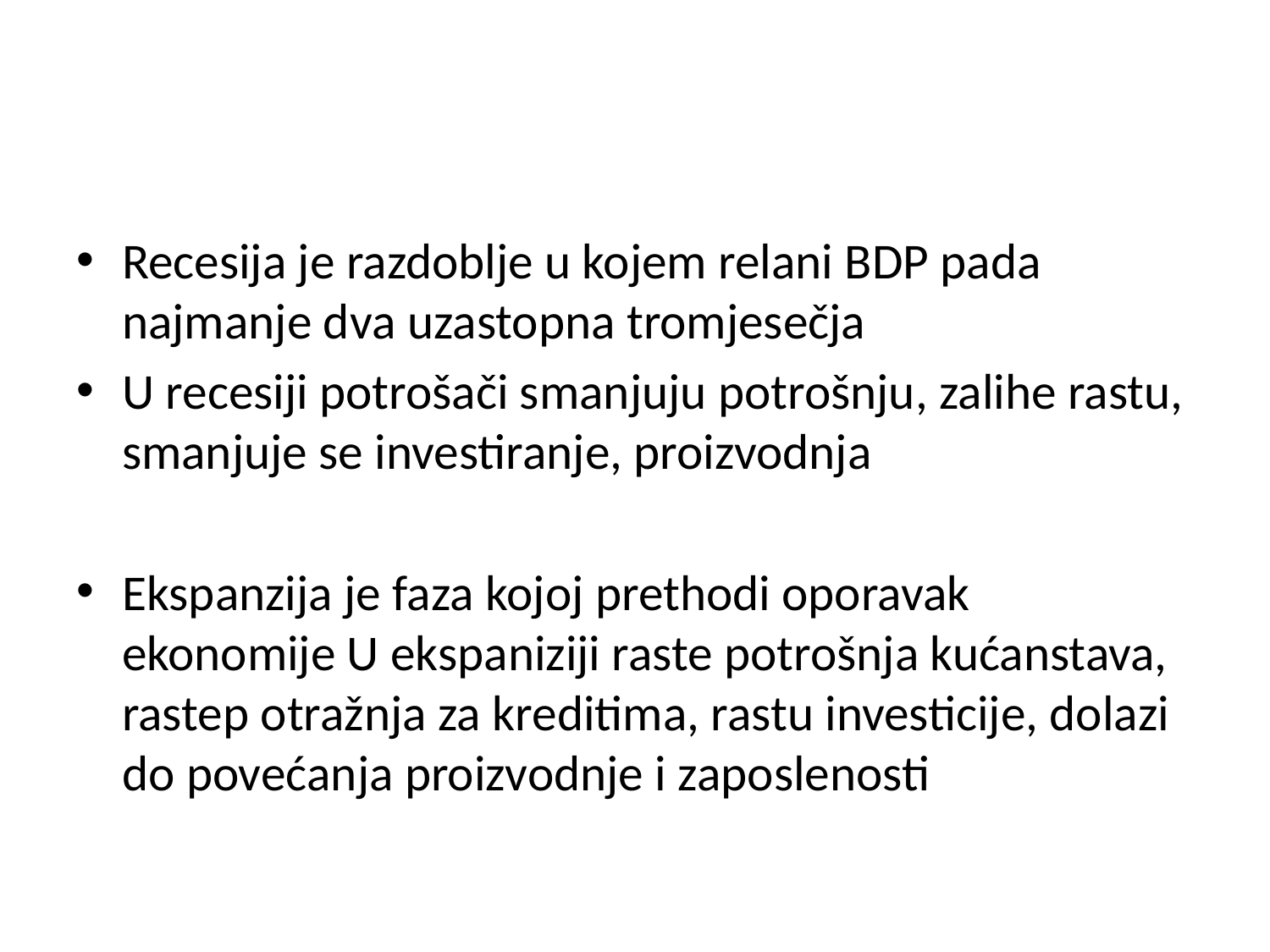

Recesija je razdoblje u kojem relani BDP pada najmanje dva uzastopna tromjesečja
U recesiji potrošači smanjuju potrošnju, zalihe rastu, smanjuje se investiranje, proizvodnja

Ekspanzija je faza kojoj prethodi oporavak ekonomije U ekspaniziji raste potrošnja kućanstava, rastep otražnja za kreditima, rastu investicije, dolazi do povećanja proizvodnje i zaposlenosti